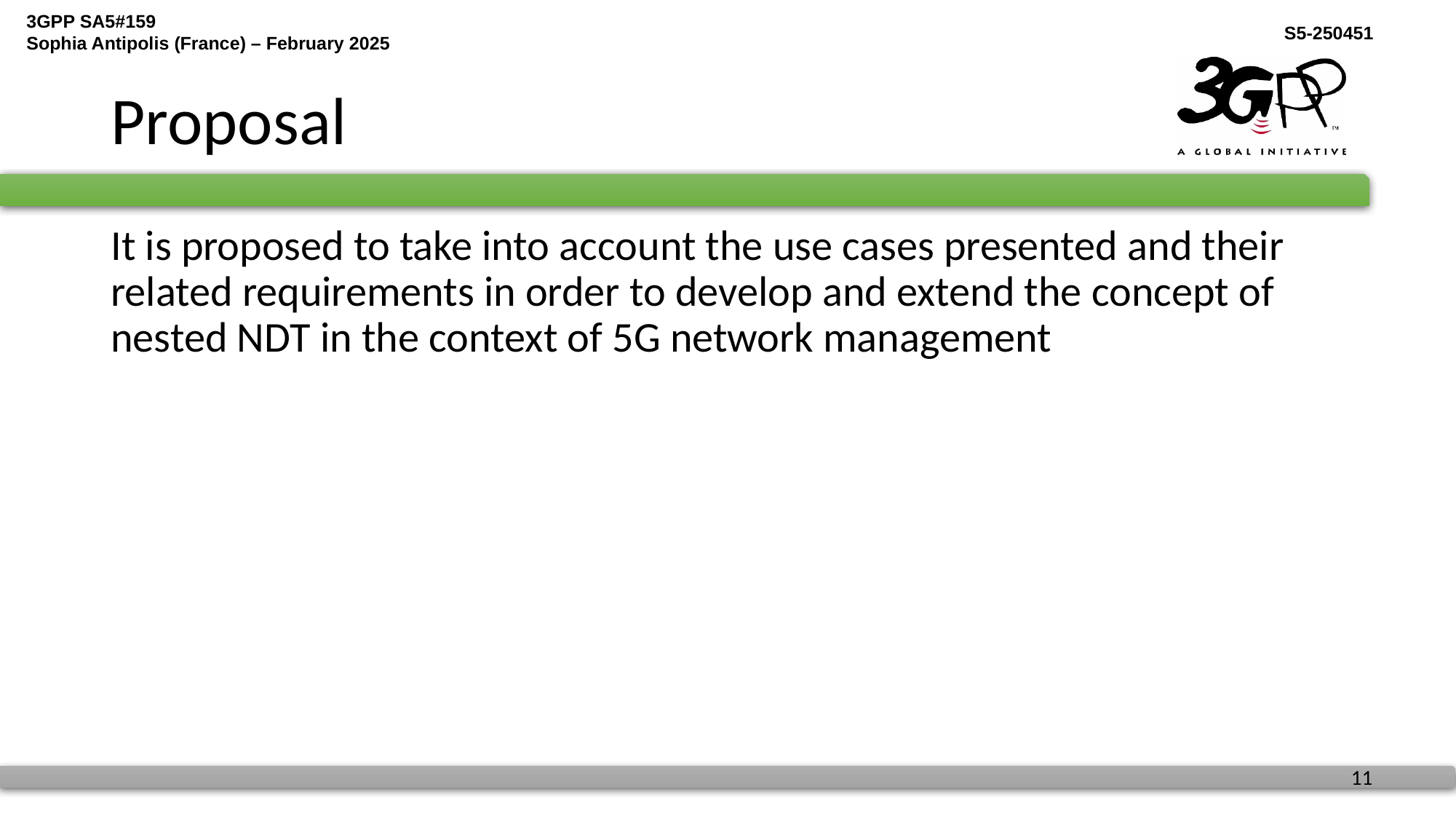

# Proposal
It is proposed to take into account the use cases presented and their related requirements in order to develop and extend the concept of nested NDT in the context of 5G network management